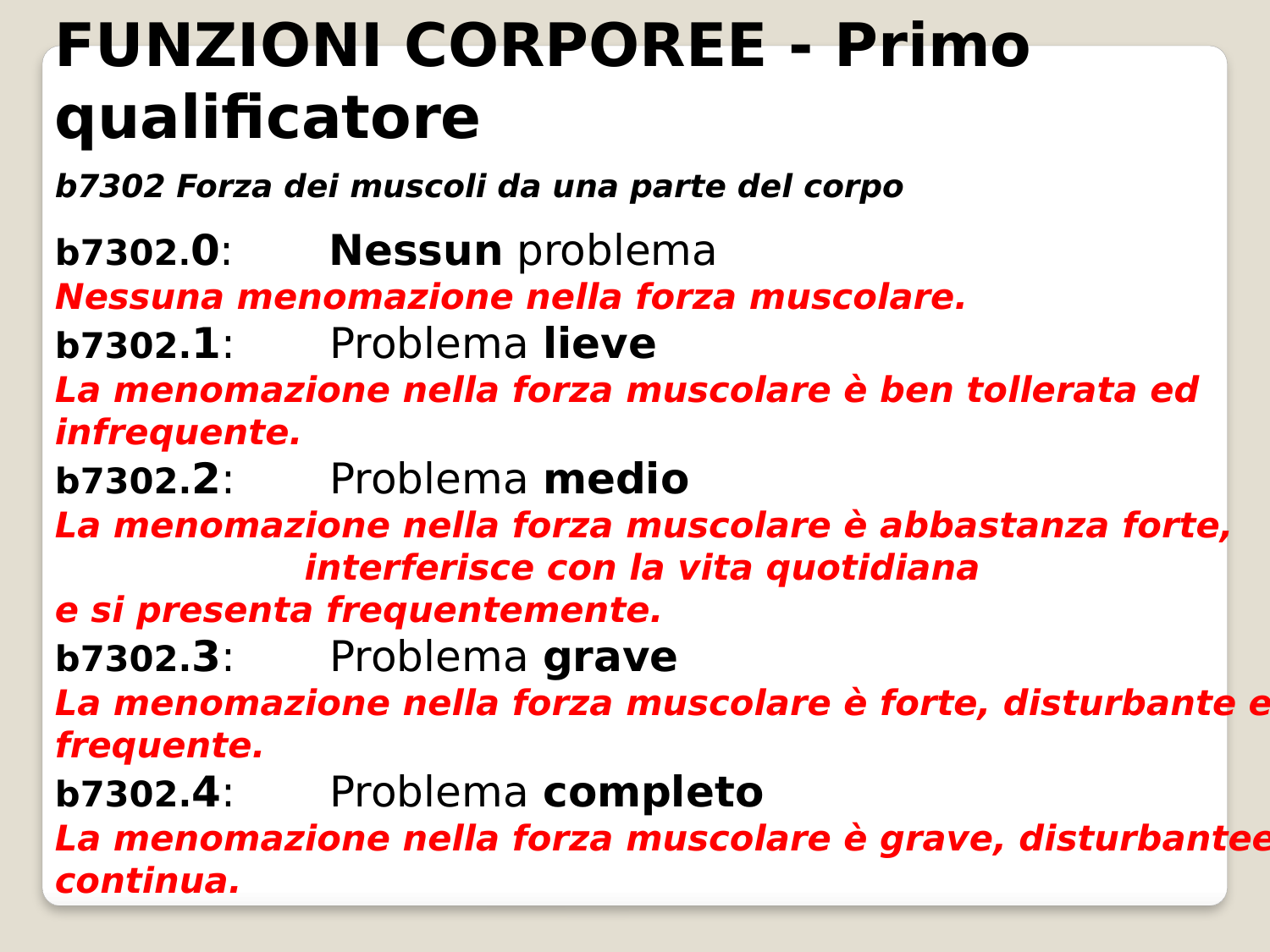

FUNZIONI CORPOREE - Primo qualificatore
b7302 Forza dei muscoli da una parte del corpo

b7302.0:       Nessun problema
Nessuna menomazione nella forza muscolare.
b7302.1:       Problema lieve
La menomazione nella forza muscolare è ben tollerata ed infrequente.
b7302.2:       Problema medio
La menomazione nella forza muscolare è abbastanza forte, 	          interferisce con la vita quotidiana
e si presenta frequentemente.
b7302.3:       Problema grave
La menomazione nella forza muscolare è forte, disturbante e frequente.
b7302.4:       Problema completo
La menomazione nella forza muscolare è grave, disturbantee continua.